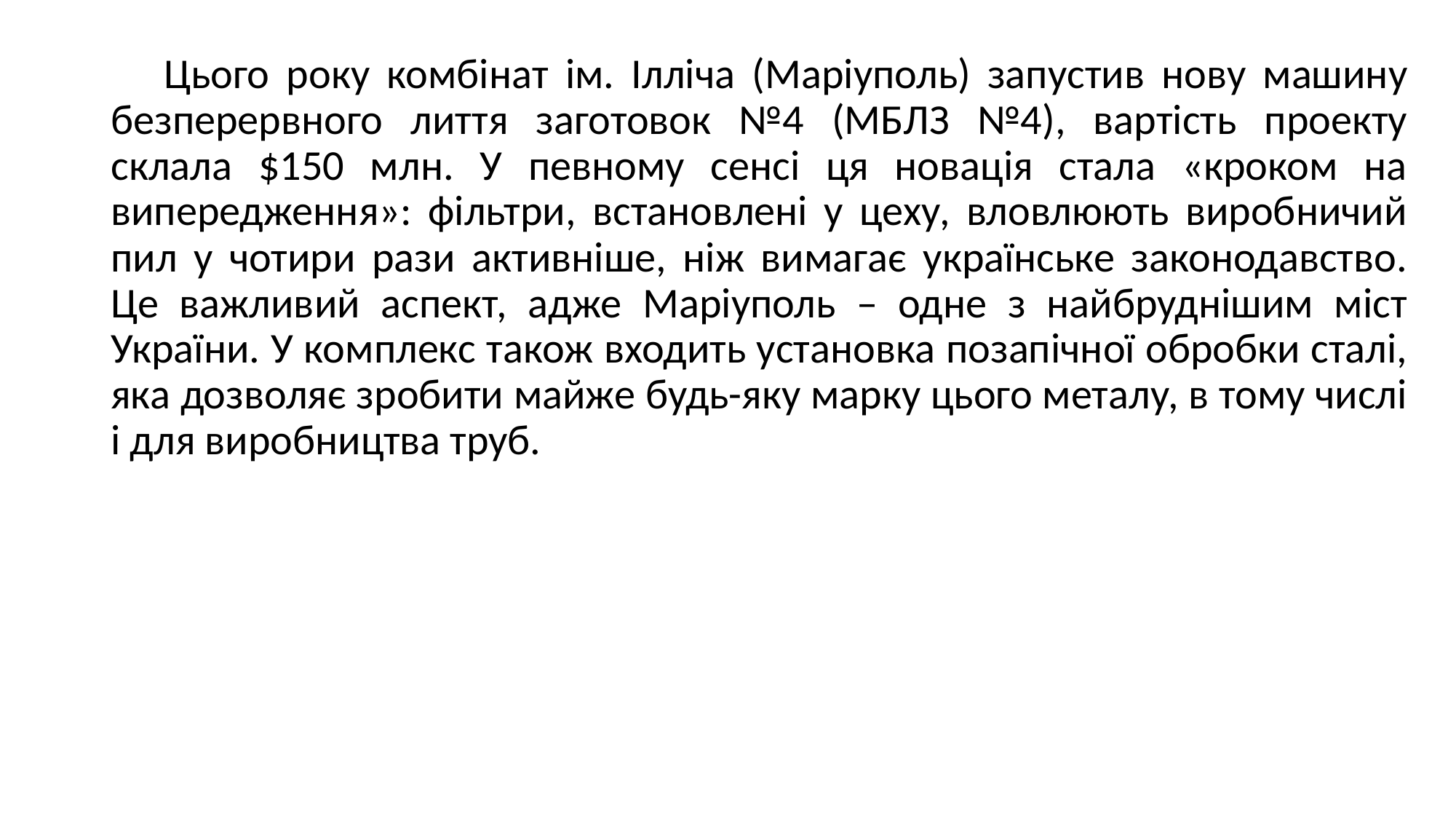

Цього року комбінат ім. Ілліча (Маріуполь) запустив нову машину безперервного лиття заготовок №4 (МБЛЗ №4), вартість проекту склала $150 млн. У певному сенсі ця новація стала «кроком на випередження»: фільтри, встановлені у цеху, вловлюють виробничий пил у чотири рази активніше, ніж вимагає українське законодавство. Це важливий аспект, адже Маріуполь – одне з найбруднішим міст України. У комплекс також входить установка позапічної обробки сталі, яка дозволяє зробити майже будь-яку марку цього металу, в тому числі і для виробництва труб.